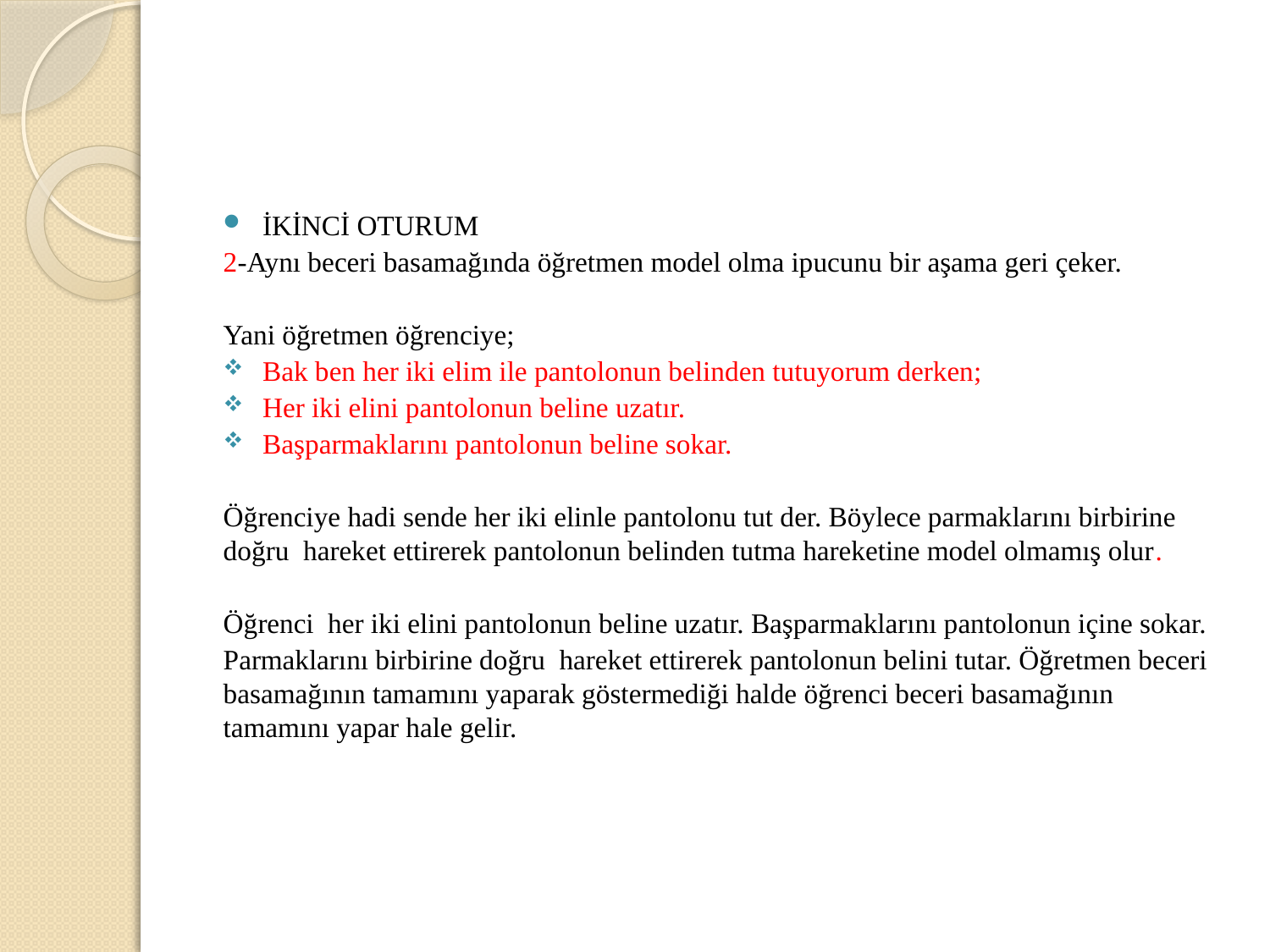

#
İKİNCİ OTURUM
2-Aynı beceri basamağında öğretmen model olma ipucunu bir aşama geri çeker.

Yani öğretmen öğrenciye;
Bak ben her iki elim ile pantolonun belinden tutuyorum derken;
Her iki elini pantolonun beline uzatır.
Başparmaklarını pantolonun beline sokar.

Öğrenciye hadi sende her iki elinle pantolonu tut der. Böylece parmaklarını birbirine doğru  hareket ettirerek pantolonun belinden tutma hareketine model olmamış olur.

Öğrenci  her iki elini pantolonun beline uzatır. Başparmaklarını pantolonun içine sokar.
Parmaklarını birbirine doğru  hareket ettirerek pantolonun belini tutar. Öğretmen beceri basamağının tamamını yaparak göstermediği halde öğrenci beceri basamağının tamamını yapar hale gelir.